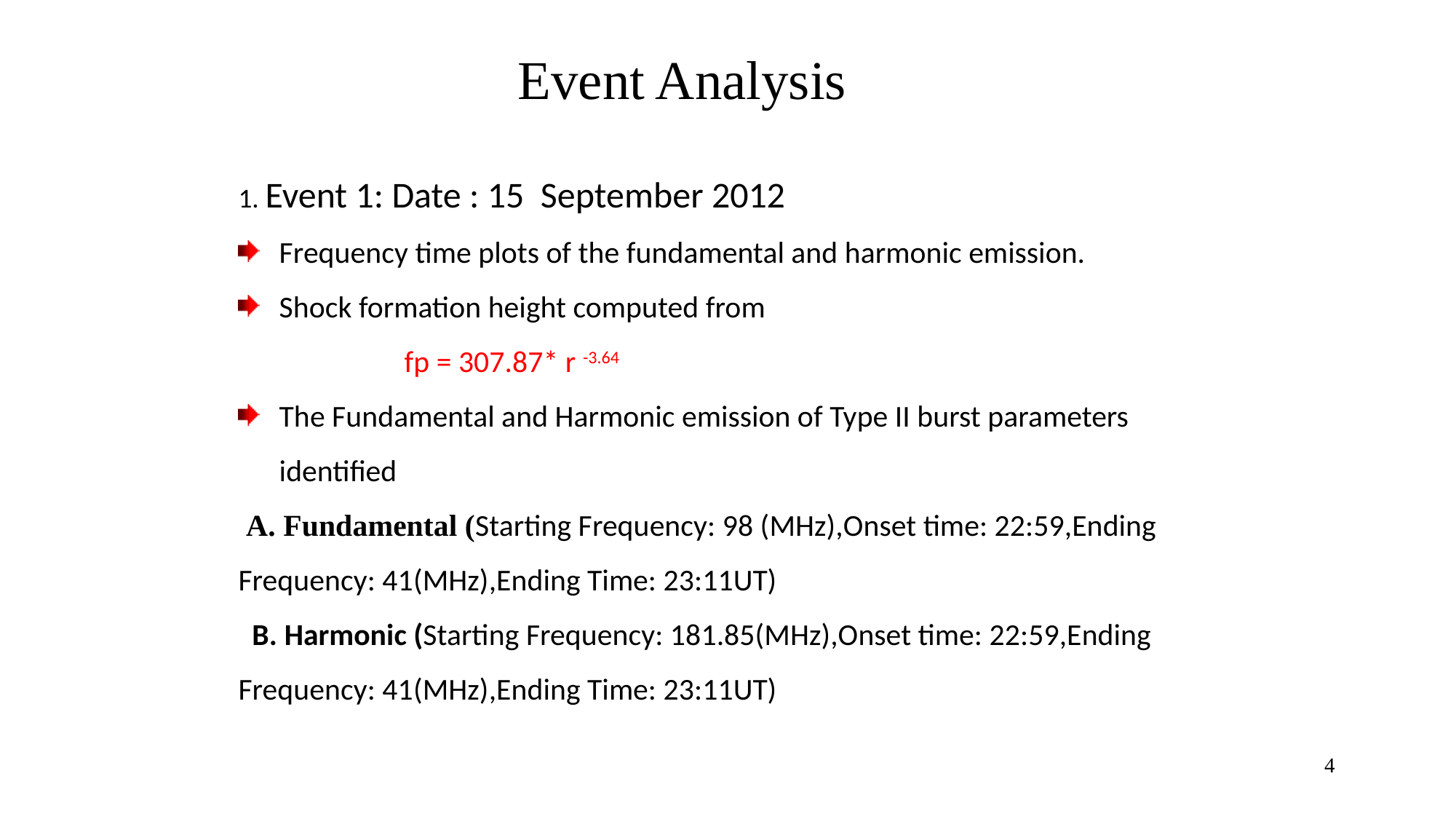

Event Analysis

1. Event 1: Date : 15  September 2012
Frequency time plots of the fundamental and harmonic emission.
Shock formation height computed from
                        fp = 307.87* r -3.64
The Fundamental and Harmonic emission of Type II burst parameters identified
 A. Fundamental (Starting Frequency: 98 (MHz),Onset time: 22:59,Ending Frequency: 41(MHz),Ending Time: 23:11UT)
  B. Harmonic (Starting Frequency: 181.85(MHz),Onset time: 22:59,Ending Frequency: 41(MHz),Ending Time: 23:11UT)

4